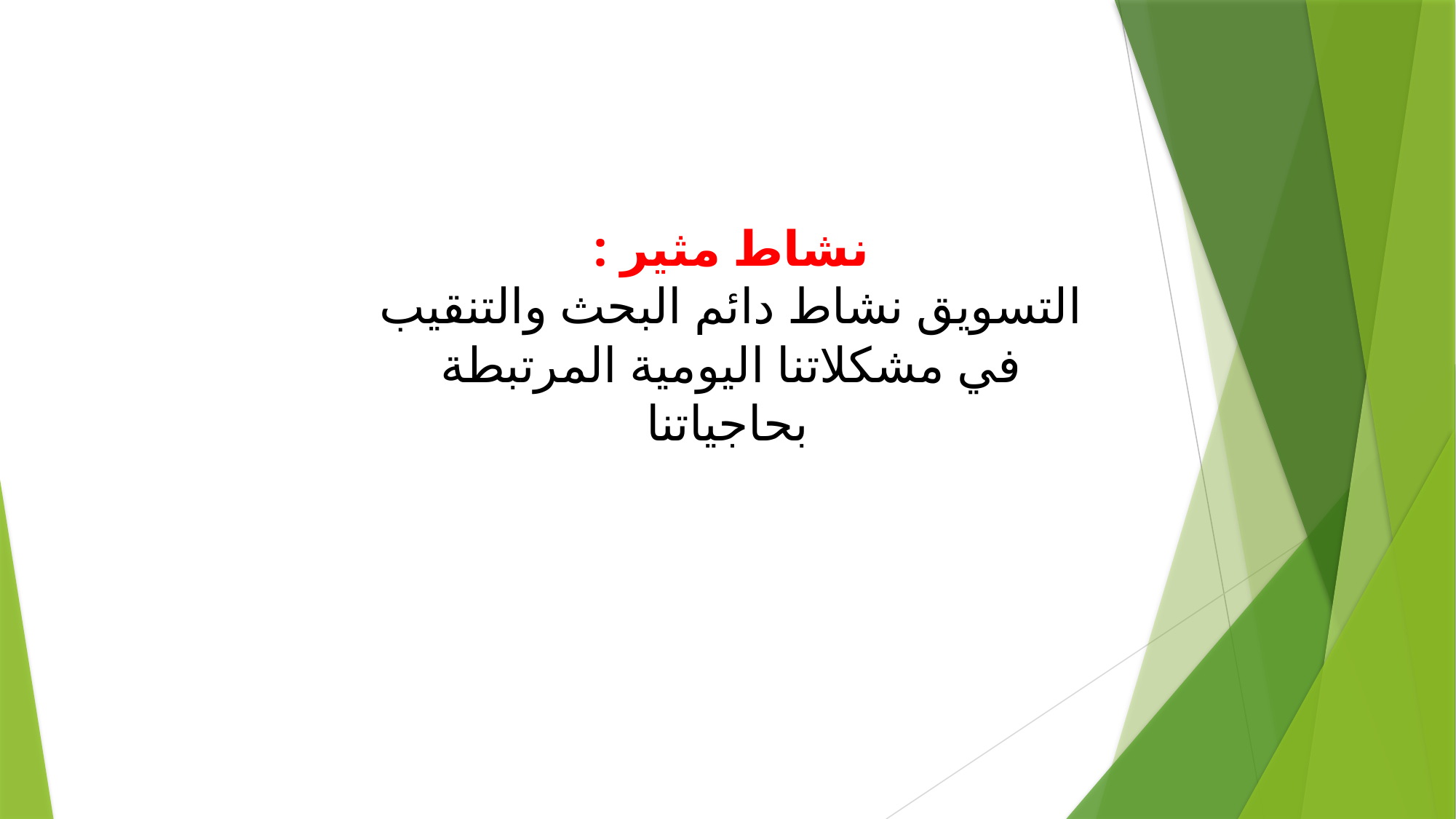

نشاط مثير :
التسويق نشاط دائم البحث والتنقيب في مشكلاتنا اليومية المرتبطة بحاجياتنا